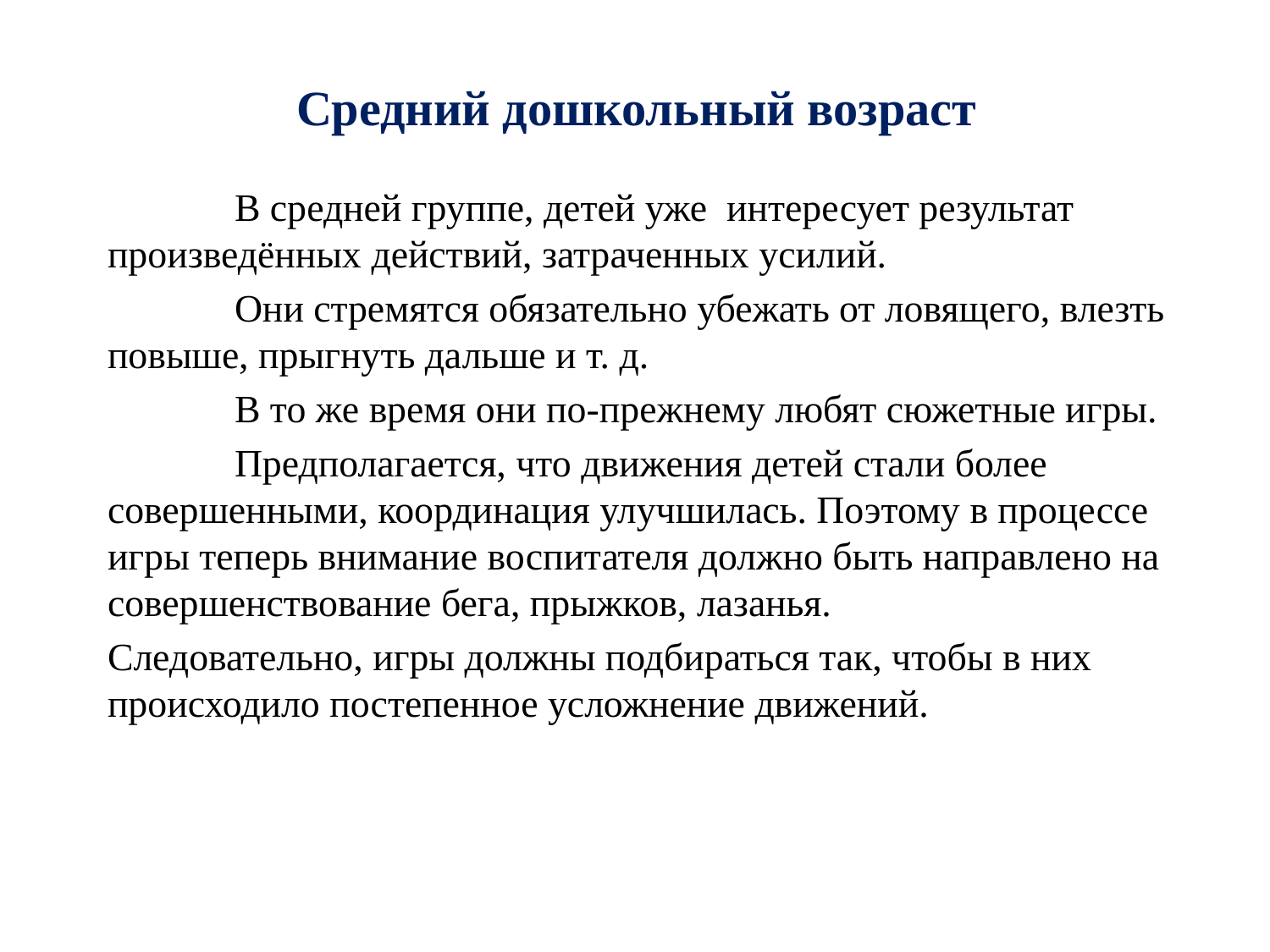

# Средний дошкольный возраст
	В средней группе, детей уже  интересует результат произведённых действий, затраченных усилий.
	Они стремятся обязательно убежать от ловящего, влезть повыше, прыгнуть дальше и т. д.
	В то же время они по-прежнему любят сюжетные игры.
	Предполагается, что движения детей стали более совершенными, координация улучшилась. Поэтому в процессе игры теперь внимание воспитателя должно быть направлено на совершенствование бега, прыжков, лазанья.
Следовательно, игры должны подбираться так, чтобы в них происходило постепенное усложнение движений.